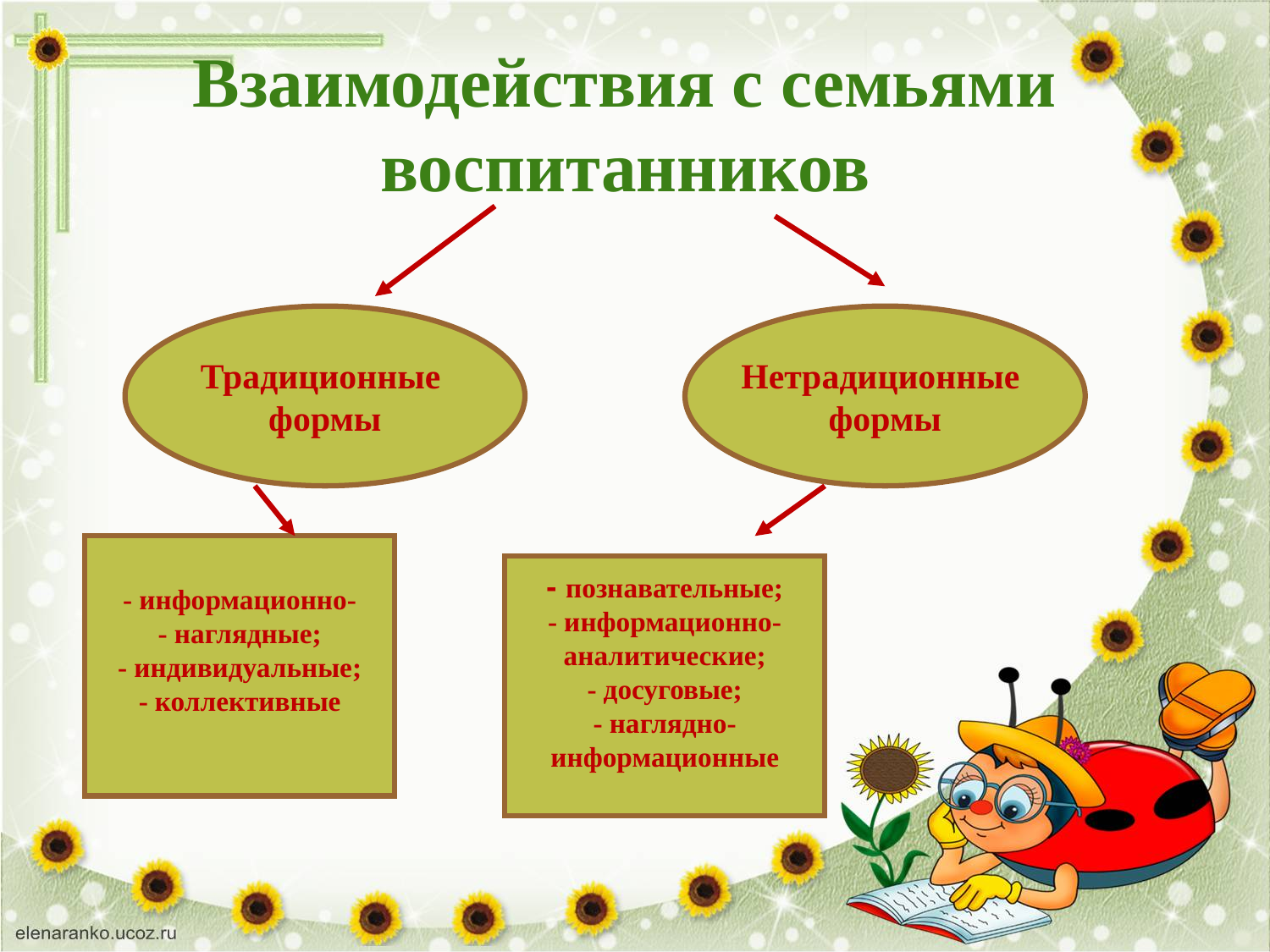

# Взаимодействия с семьями воспитанников

Традиционные
формы
Нетрадиционные
формы

- информационно-
- наглядные;
- индивидуальные;
- коллективные

- познавательные;
- информационно-
аналитические;
- досуговые;
- наглядно-
информационные